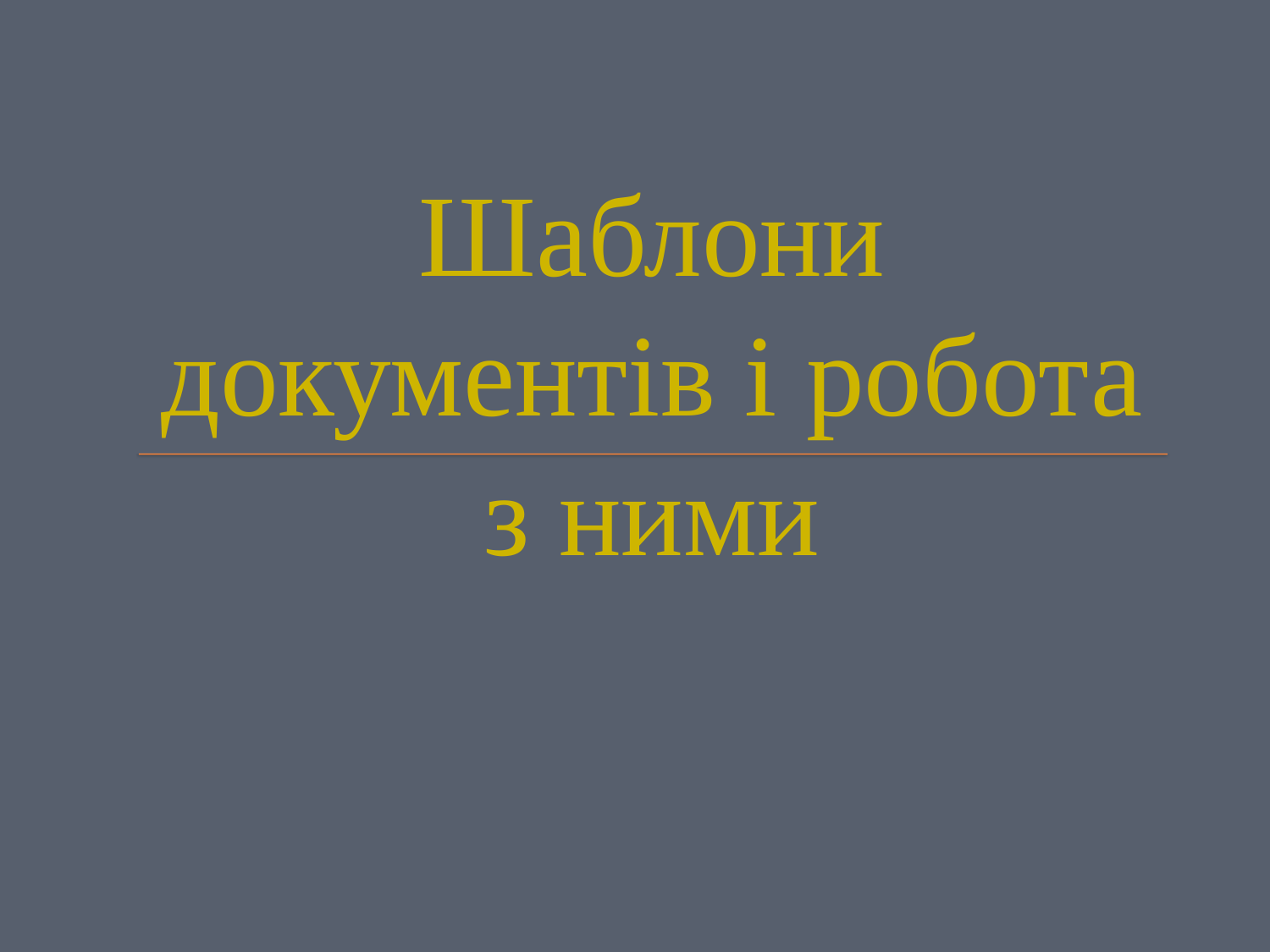

# Шаблони документів і робота з ними